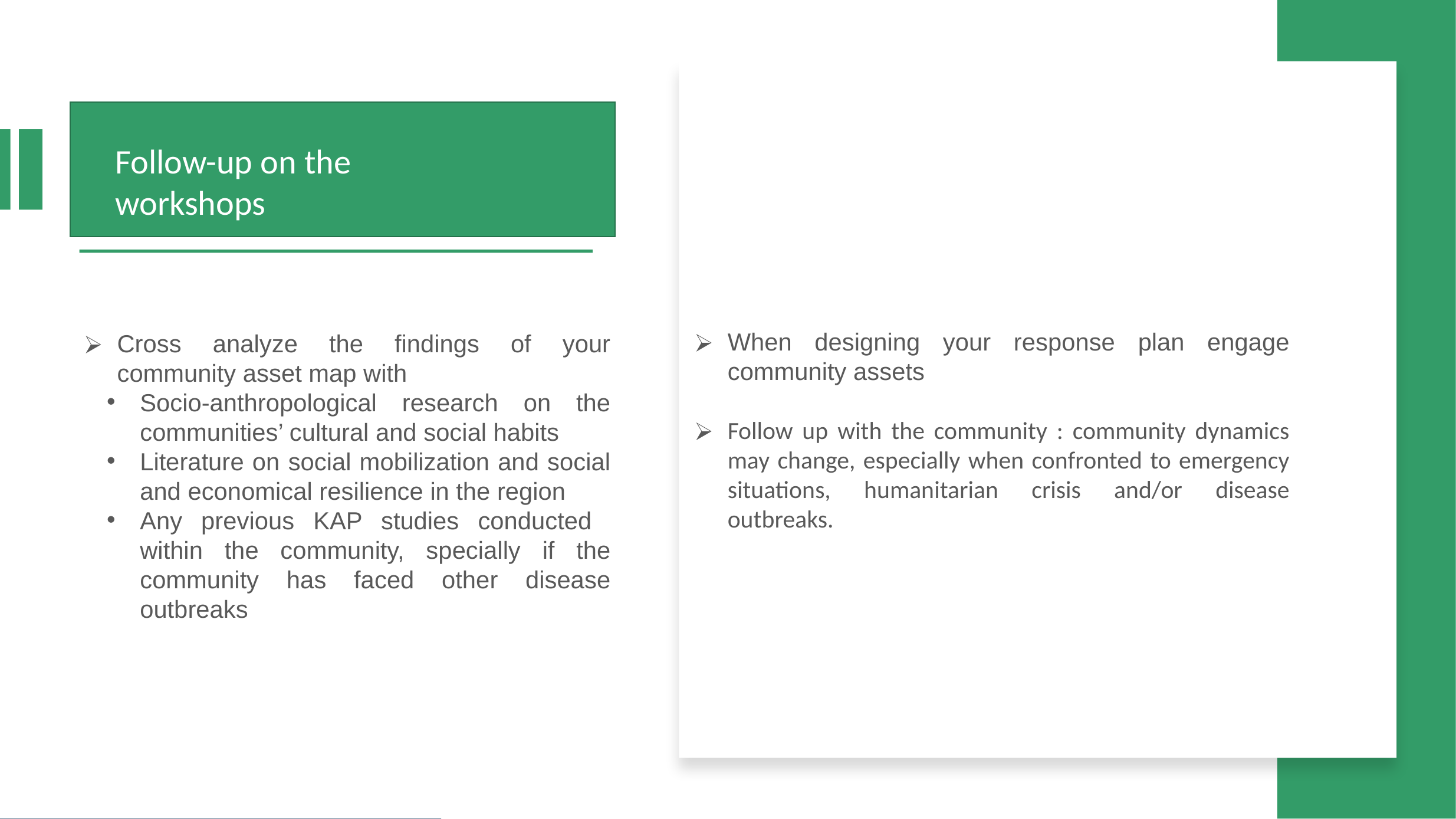

#

Follow-up on the workshops

Cross analyze the findings of your community asset map with
Socio-anthropological research on the communities’ cultural and social habits
Literature on social mobilization and social and economical resilience in the region
Any previous KAP studies conducted  within the community, specially if the community has faced other disease outbreaks
When designing your response plan engage community assets

Follow up with the community : community dynamics may change, especially when confronted to emergency situations, humanitarian crisis and/or disease outbreaks.